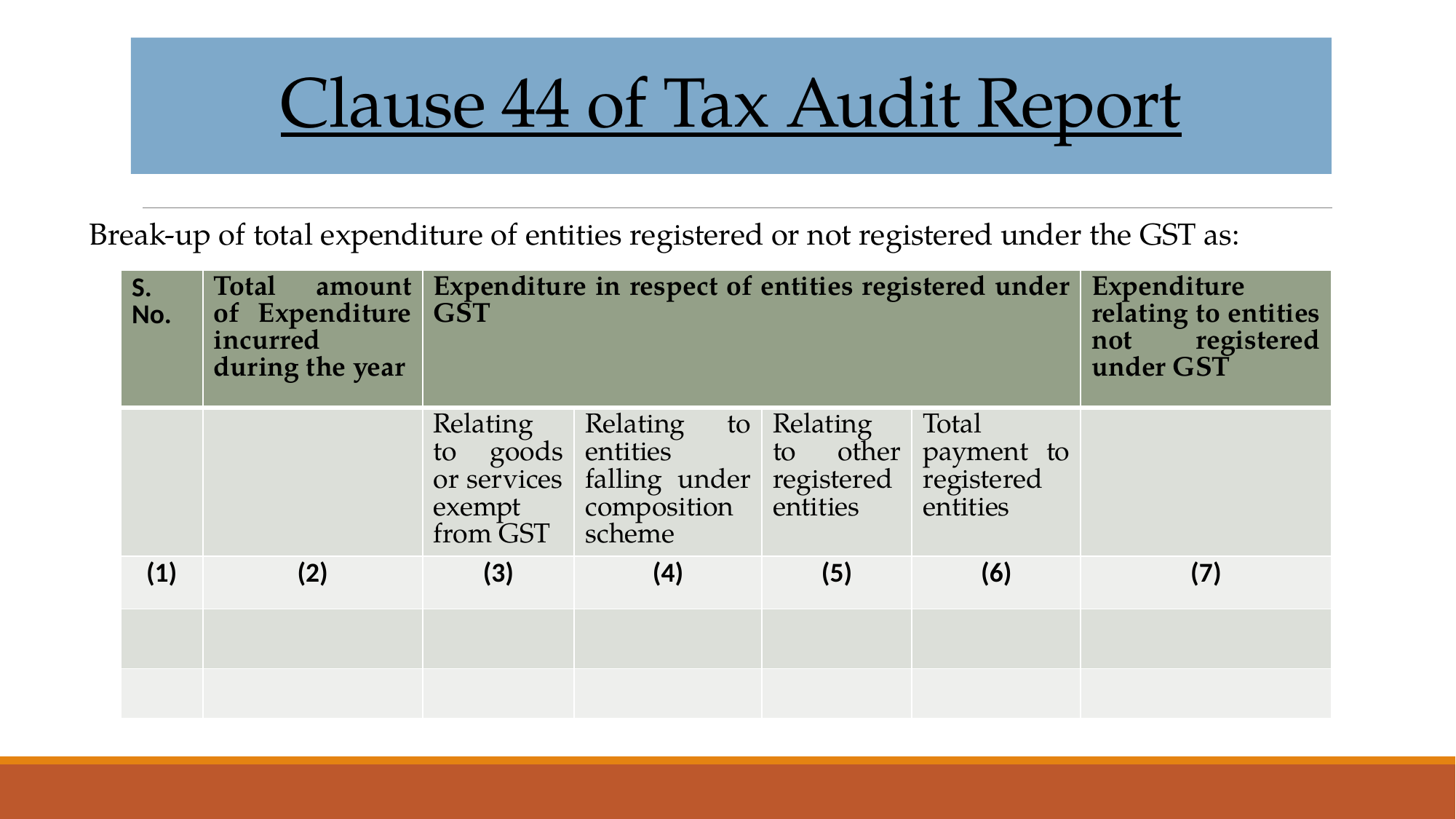

Clause 44 of Tax Audit Report
Break-up of total expenditure of entities registered or not registered under the GST as:

| S. No. | Total amount of Expenditure incurred during the year | Expenditure in respect of entities registered under GST |  |  |  | Expenditure relating to entities not registered under GST |
| --- | --- | --- | --- | --- | --- | --- |
|  |  | Relating to goods or services exempt from GST | Relating to entities falling under composition scheme | Relating to other registered entities | Total payment to registered entities |  |
| (1) | (2) | (3) | (4) | (5) | (6) | (7) |
|  |  |  |  |  |  |  |
|  |  |  |  |  |  |  |